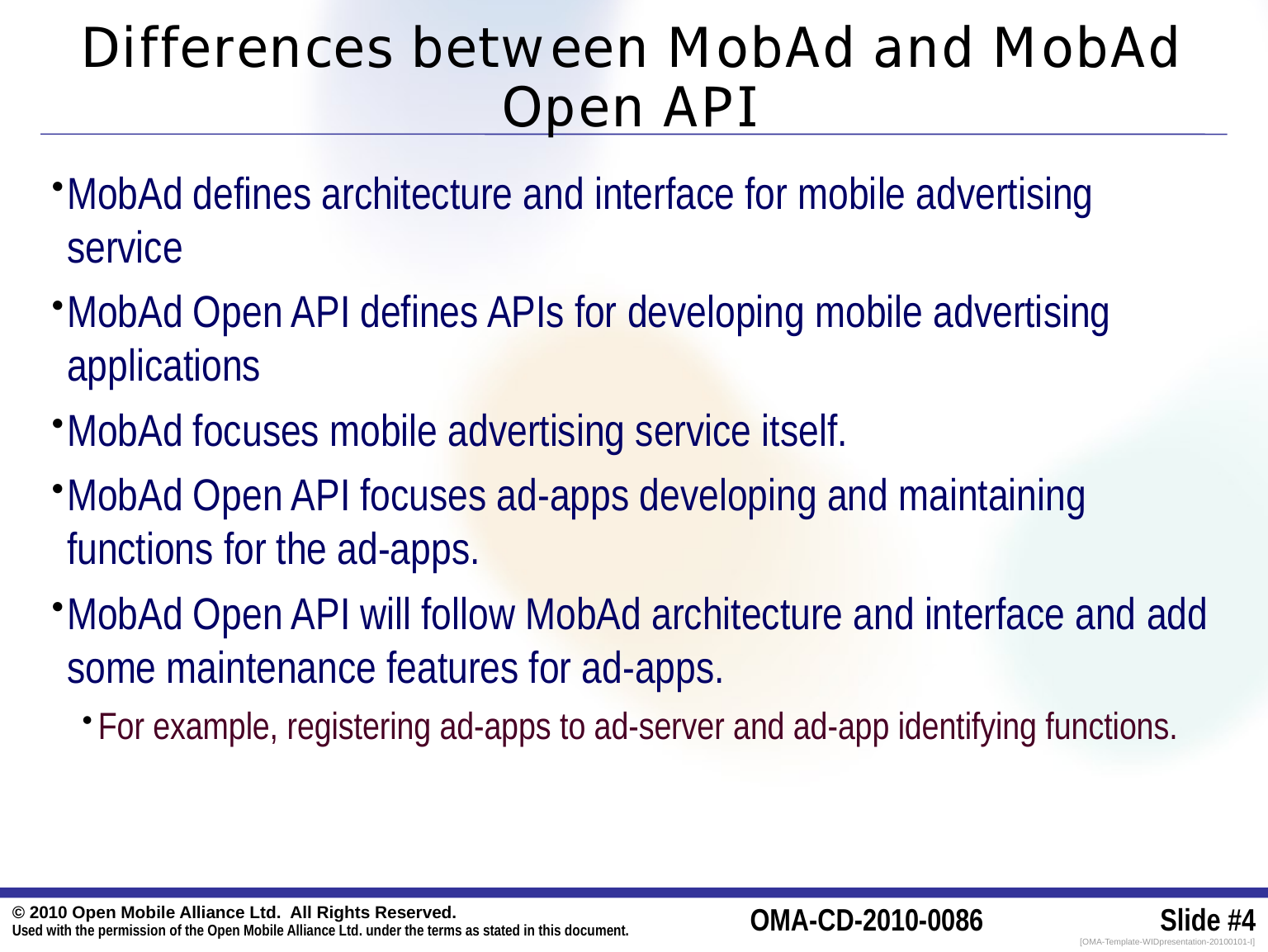

# Differences between MobAd and MobAd Open API
MobAd defines architecture and interface for mobile advertising service
MobAd Open API defines APIs for developing mobile advertising applications
MobAd focuses mobile advertising service itself.
MobAd Open API focuses ad-apps developing and maintaining functions for the ad-apps.
MobAd Open API will follow MobAd architecture and interface and add some maintenance features for ad-apps.
For example, registering ad-apps to ad-server and ad-app identifying functions.